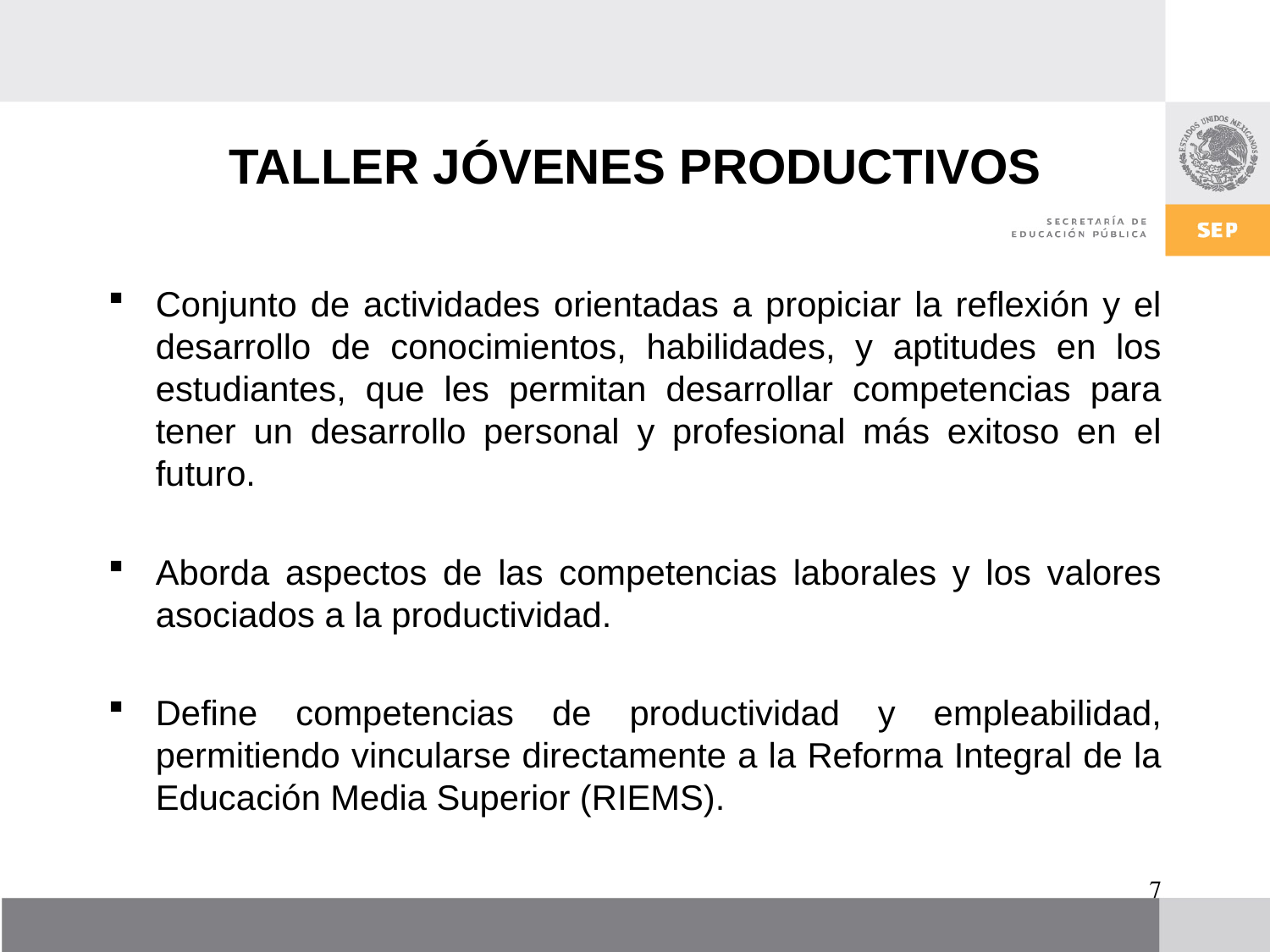

# TALLER JÓVENES PRODUCTIVOS
Conjunto de actividades orientadas a propiciar la reflexión y el desarrollo de conocimientos, habilidades, y aptitudes en los estudiantes, que les permitan desarrollar competencias para tener un desarrollo personal y profesional más exitoso en el futuro.

Aborda aspectos de las competencias laborales y los valores asociados a la productividad.

Define competencias de productividad y empleabilidad, permitiendo vincularse directamente a la Reforma Integral de la Educación Media Superior (RIEMS).
7